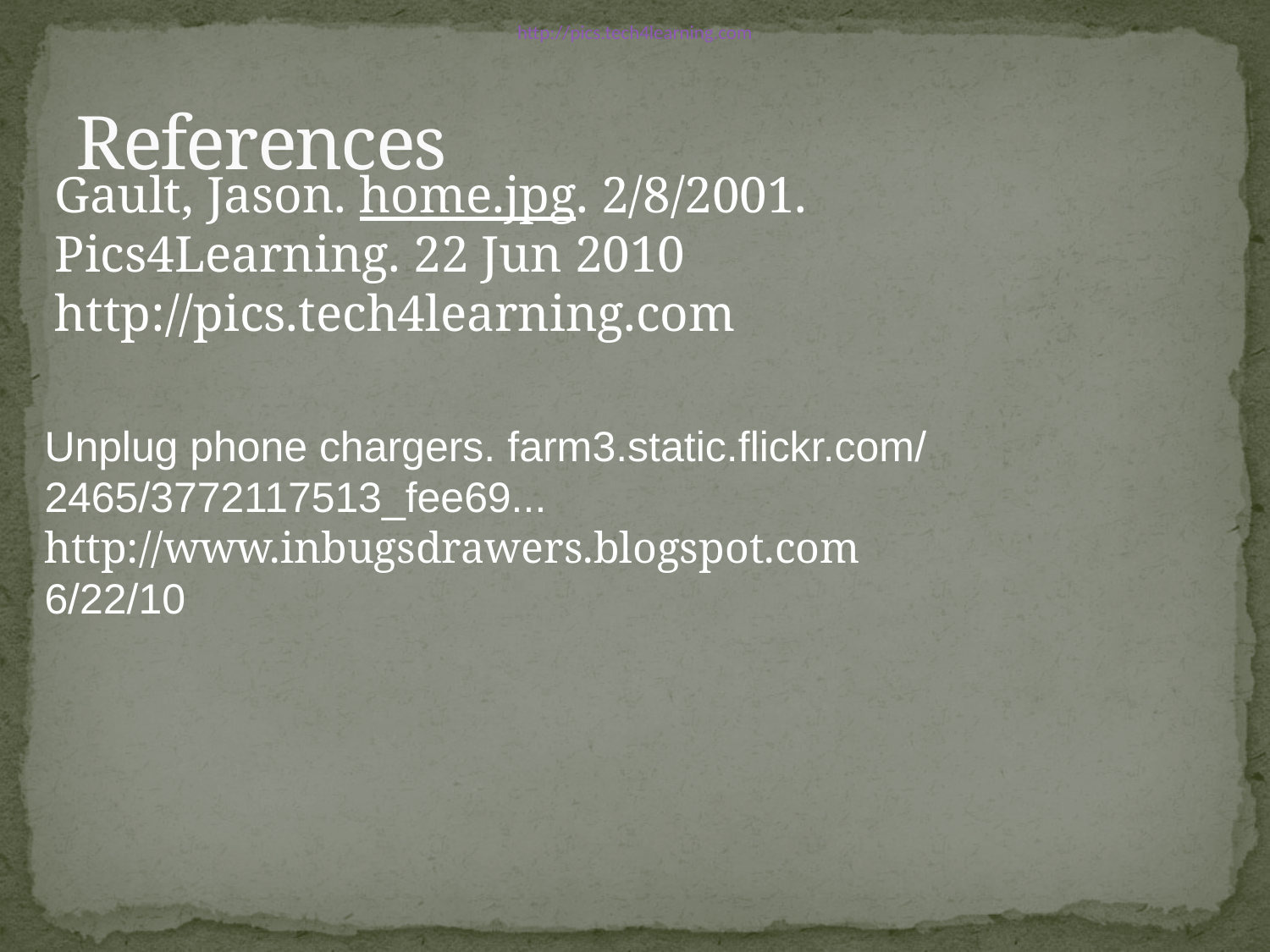

http://pics.tech4learning.com
# References
Gault, Jason. home.jpg. 2/8/2001. Pics4Learning. 22 Jun 2010 http://pics.tech4learning.com

Unplug phone chargers. farm3.static.flickr.com/
2465/3772117513_fee69...
http://www.inbugsdrawers.blogspot.com
6/22/10